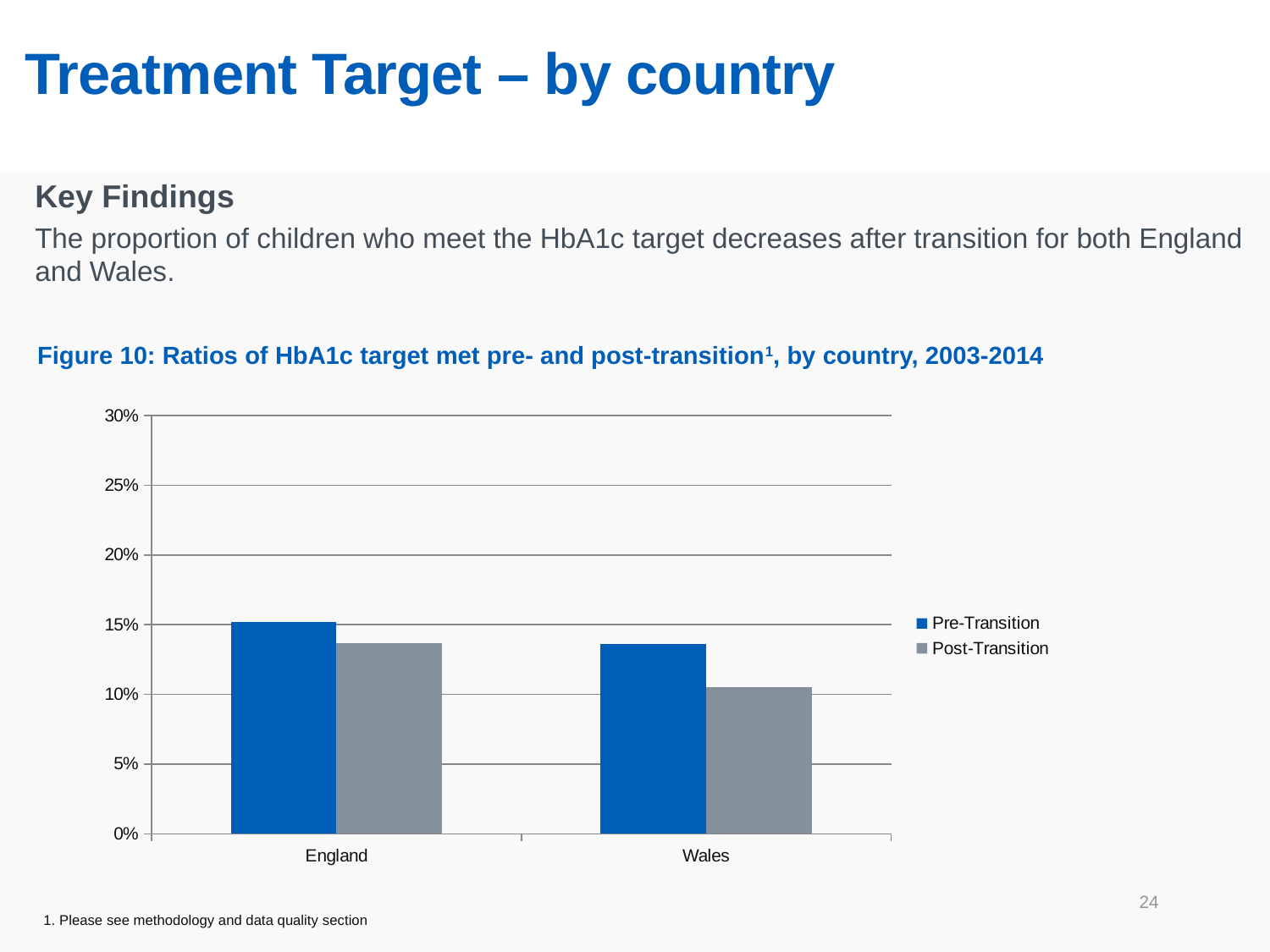

# Treatment Target – by country
Key Findings
The proportion of children who meet the HbA1c target decreases after transition for both England and Wales.

Figure 10: Ratios of HbA1c target met pre- and post-transition1, by country, 2003-2014

### Chart

| Category | Pre-Transition | Post-Transition |
|---|---|---|
| England | 0.15221008464153946 | 0.13676352972540656 |
| Wales | 0.1360655737704918 | 0.10508474576271186 |
24
1. Please see methodology and data quality section